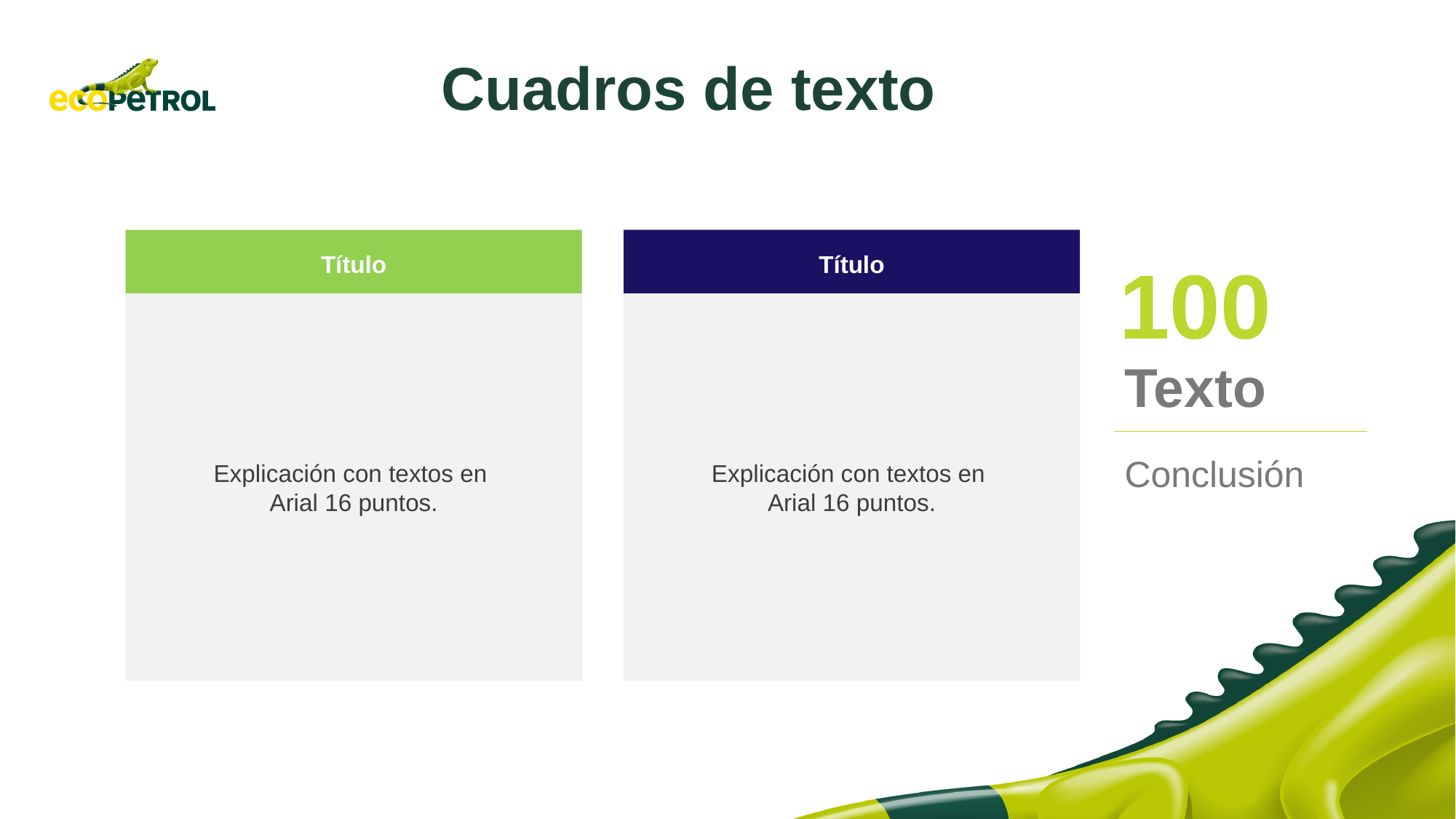

# Cuadros de texto

Título
Título
100
Explicación con textos en
Arial 16 puntos.
Explicación con textos en
Arial 16 puntos.
Texto
Conclusión